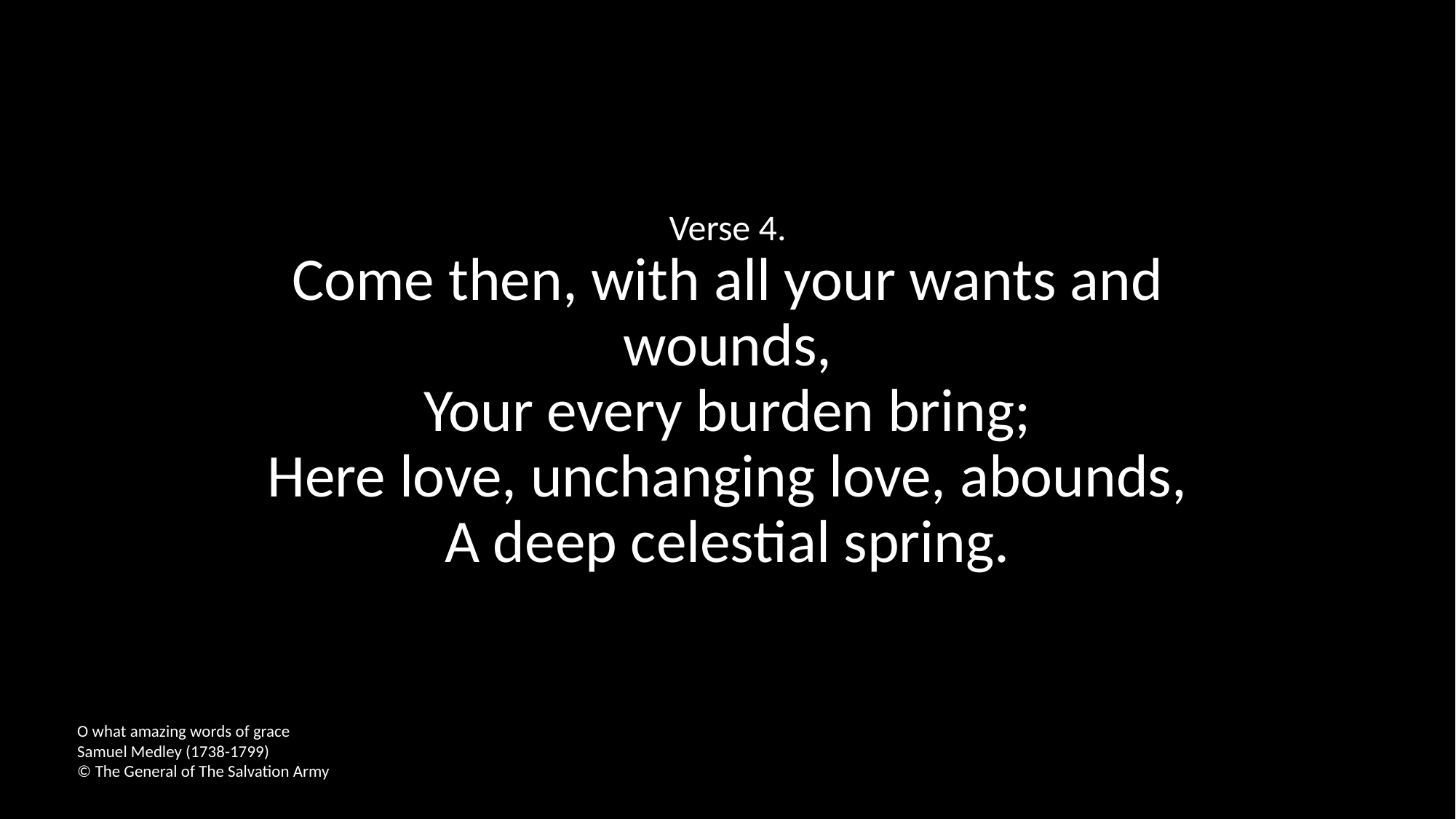

Verse 4.
Come then, with all your wants and wounds,
Your every burden bring;
Here love, unchanging love, abounds,
A deep celestial spring.
O what amazing words of grace
Samuel Medley (1738-1799)
© The General of The Salvation Army